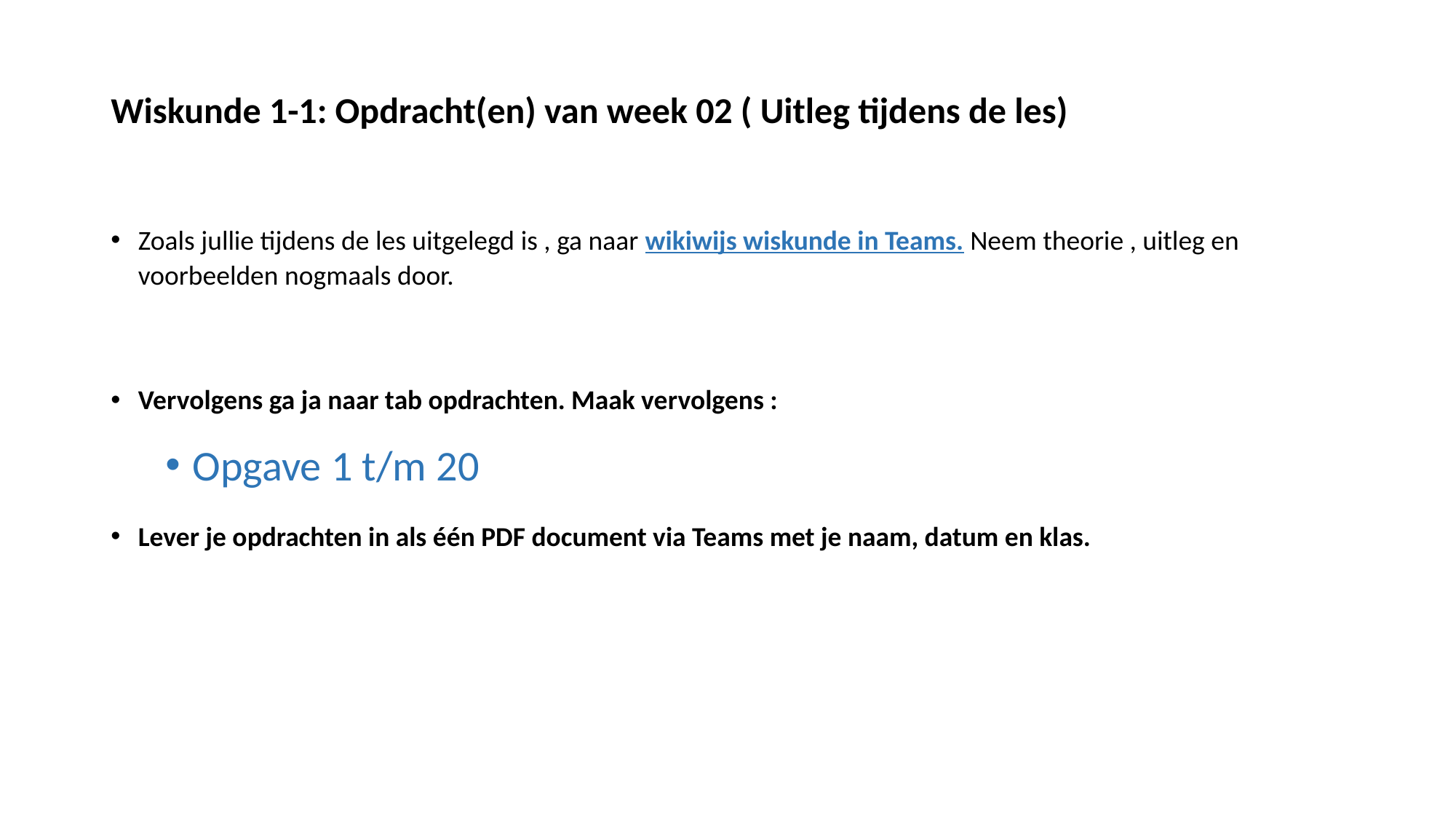

Wiskunde 1-1: Opdracht(en) van week 02 ( Uitleg tijdens de les)

Zoals jullie tijdens de les uitgelegd is , ga naar wikiwijs wiskunde in Teams. Neem theorie , uitleg en voorbeelden nogmaals door.

Vervolgens ga ja naar tab opdrachten. Maak vervolgens :
Opgave 1 t/m 20
Lever je opdrachten in als één PDF document via Teams met je naam, datum en klas.